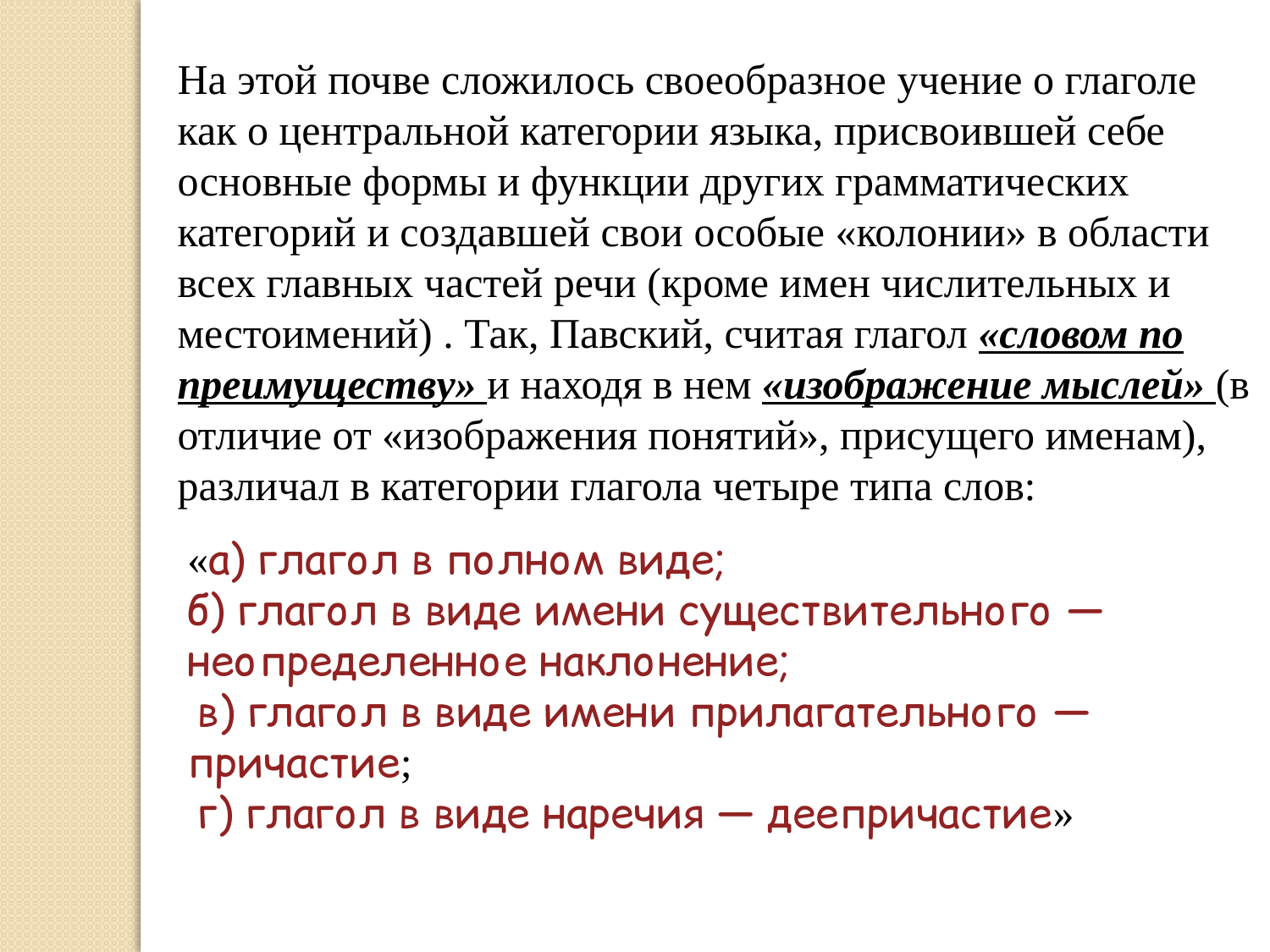

На этой почве сложилось своеобразное учение о глаголе как о центральной категории языка, присвоившей себе основные формы и функции других грамматических категорий и создавшей свои особые «колонии» в области всех главных частей речи (кроме имен числительных и местоимений) . Так, Павский, считая глагол «словом по преимуществу» и находя в нем «изображение мыслей» (в отличие от «изображения понятий», присущего именам), различал в категории глагола четыре типа слов:
«а) глагол в полном виде;
б) глагол в виде имени существительного — неопределенное наклонение;
 в) глагол в виде имени прилагательного — причастие;
 г) глагол в виде наречия — деепричастие»